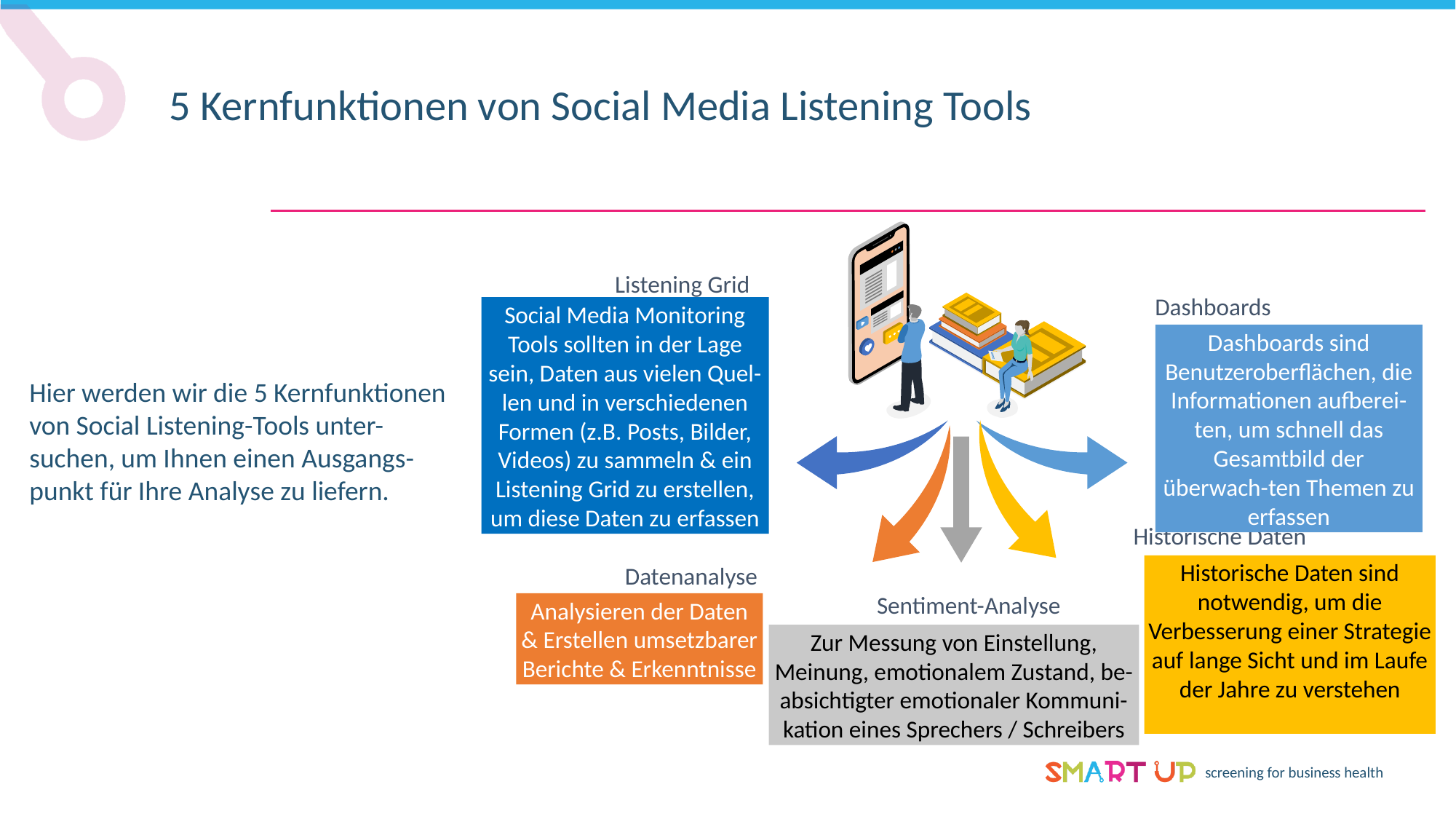

5 Kernfunktionen von Social Media Listening Tools

Listening Grid
Dashboards
Social Media Monitoring Tools sollten in der Lage sein, Daten aus vielen Quel-len und in verschiedenen Formen (z.B. Posts, Bilder, Videos) zu sammeln & ein Listening Grid zu erstellen, um diese Daten zu erfassen
Dashboards sind Benutzeroberflächen, die Informationen aufberei-ten, um schnell das Gesamtbild der überwach-ten Themen zu erfassen
Hier werden wir die 5 Kernfunktionen von Social Listening-Tools unter-suchen, um Ihnen einen Ausgangs-punkt für Ihre Analyse zu liefern.

Historische Daten
Datenanalyse
Historische Daten sind notwendig, um die Verbesserung einer Strategie auf lange Sicht und im Laufe der Jahre zu verstehen
Sentiment-Analyse
Analysieren der Daten & Erstellen umsetzbarer Berichte & Erkenntnisse
Zur Messung von Einstellung, Meinung, emotionalem Zustand, be-absichtigter emotionaler Kommuni-kation eines Sprechers / Schreibers